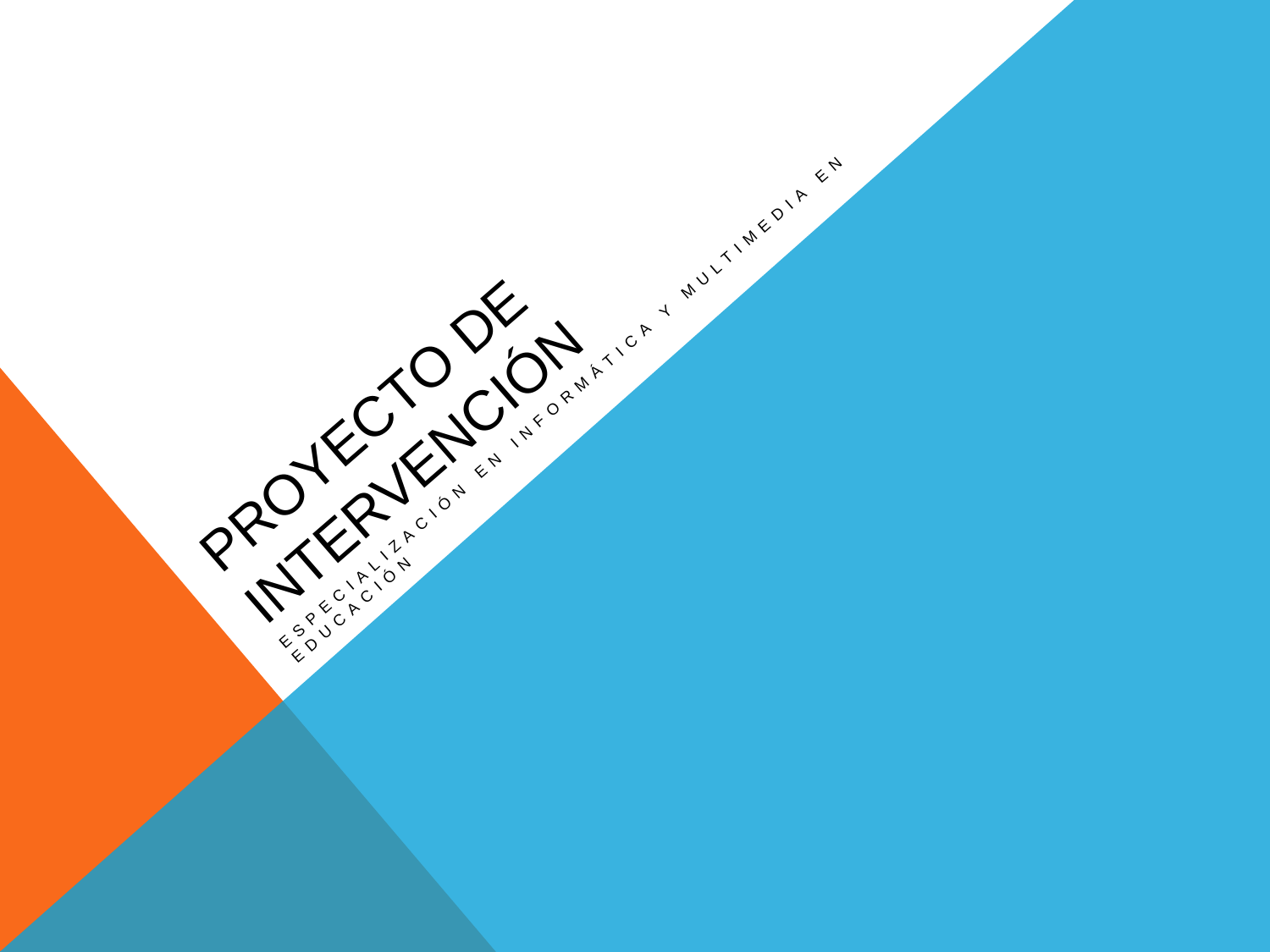

# PROYECTO DE INTERVENCIÓN
Especialización en Informática y Multimedia en Educación